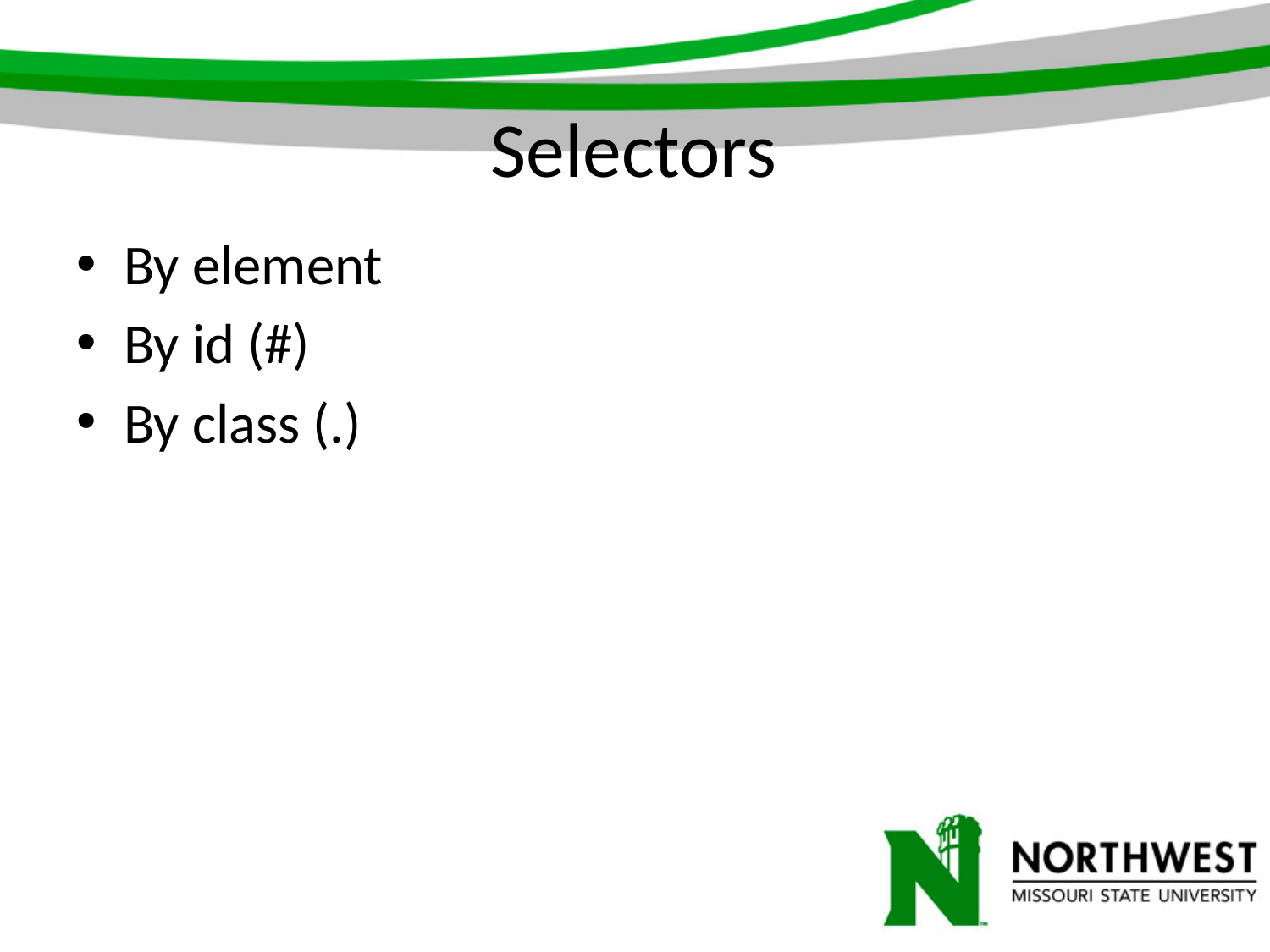

# Selectors
By element
By id (#)
By class (.)